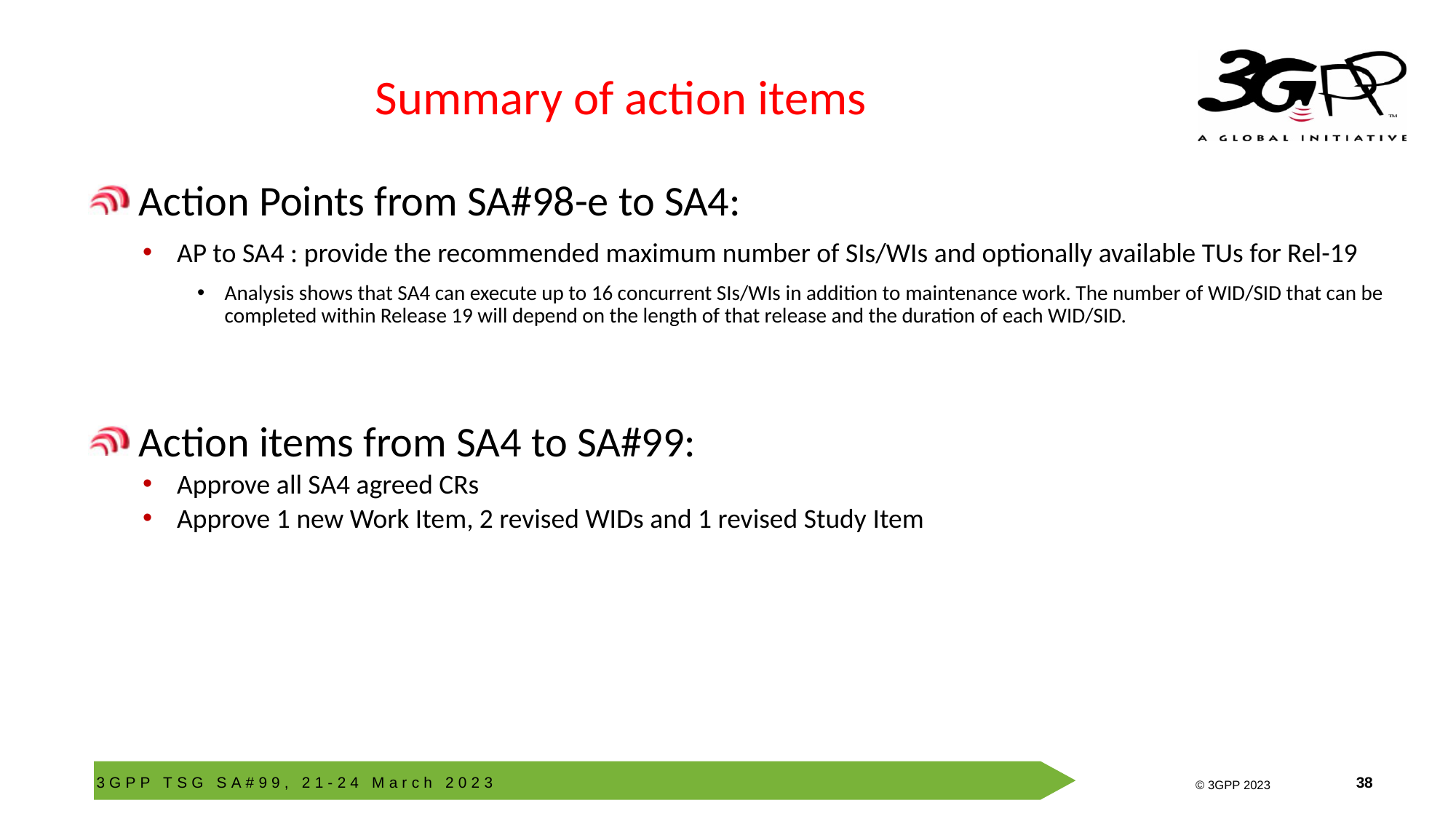

# Summary of action items
 Action Points from SA#98-e to SA4:
AP to SA4 : provide the recommended maximum number of SIs/WIs and optionally available TUs for Rel-19
Analysis shows that SA4 can execute up to 16 concurrent SIs/WIs in addition to maintenance work. The number of WID/SID that can be completed within Release 19 will depend on the length of that release and the duration of each WID/SID.

 Action items from SA4 to SA#99:
Approve all SA4 agreed CRs
Approve 1 new Work Item, 2 revised WIDs and 1 revised Study Item